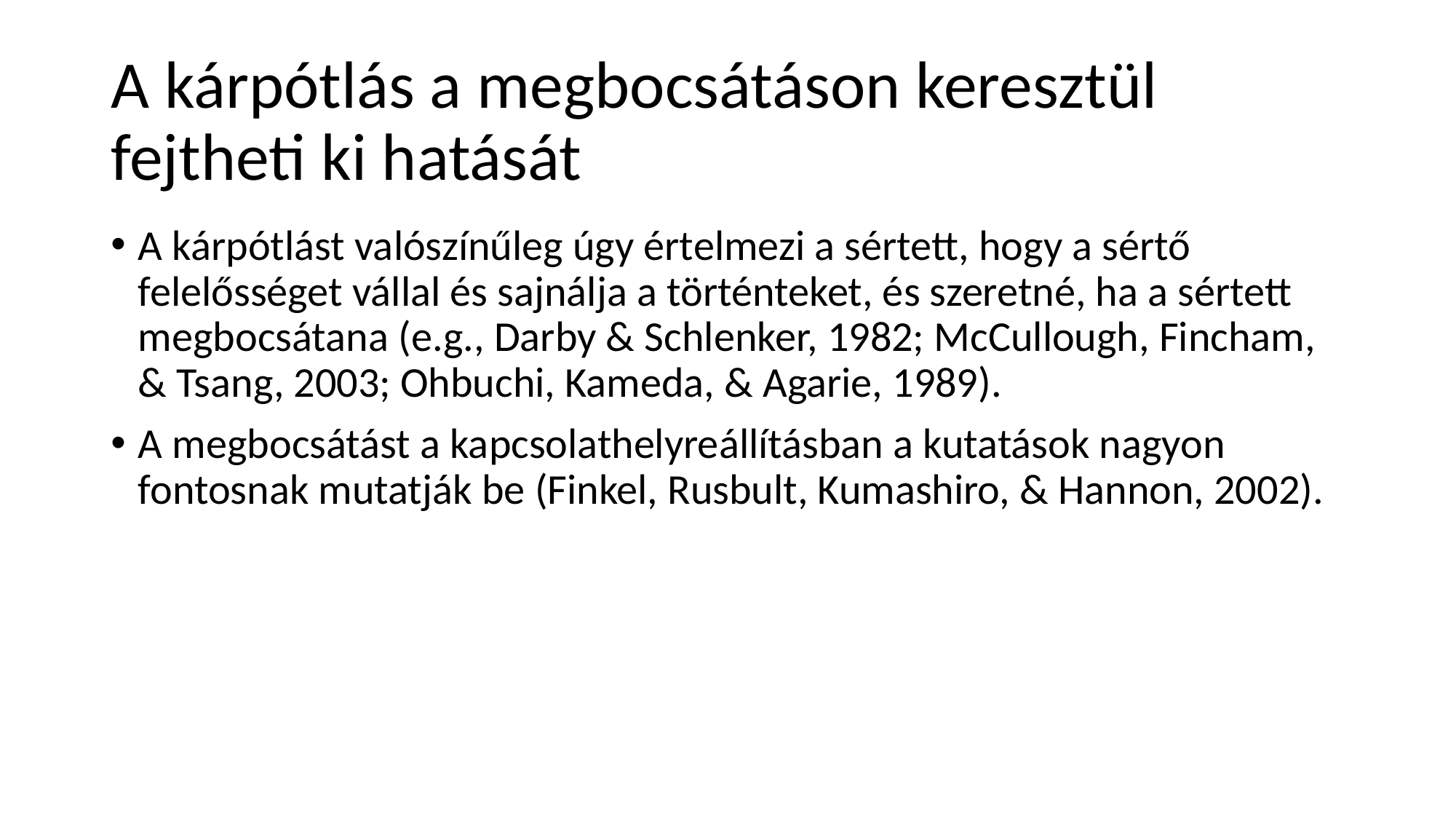

# A kárpótlás a megbocsátáson keresztül fejtheti ki hatását
A kárpótlást valószínűleg úgy értelmezi a sértett, hogy a sértő felelősséget vállal és sajnálja a történteket, és szeretné, ha a sértett megbocsátana (e.g., Darby & Schlenker, 1982; McCullough, Fincham, & Tsang, 2003; Ohbuchi, Kameda, & Agarie, 1989).
A megbocsátást a kapcsolathelyreállításban a kutatások nagyon fontosnak mutatják be (Finkel, Rusbult, Kumashiro, & Hannon, 2002).